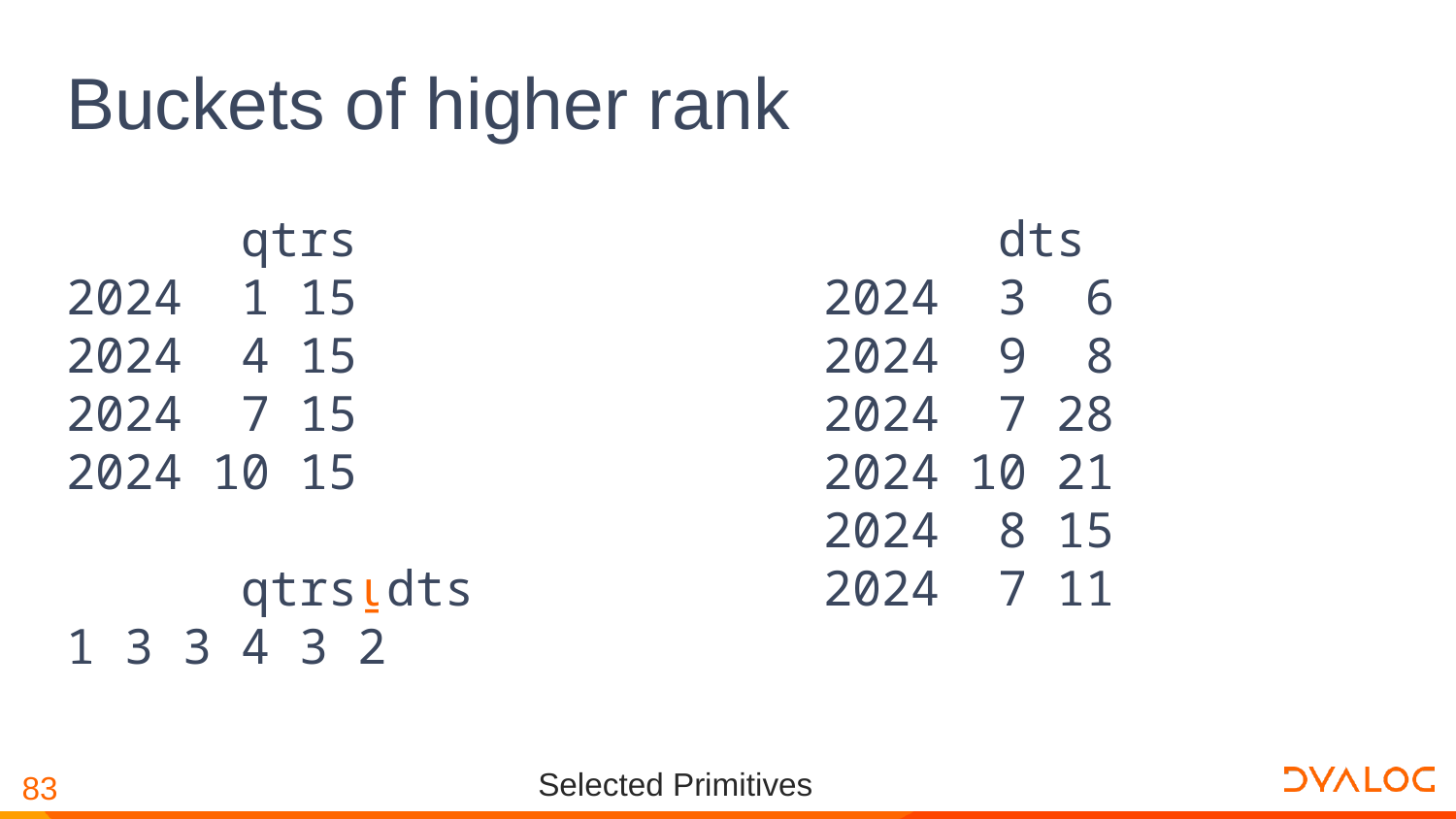

# Buckets of higher rank
      qtrs
2024  1 15
2024  4 15
2024  7 15
2024 10 15

      qtrs⍸dts
1 3 3 4 3 2
      dts
2024  3  6
2024  9  8
2024  7 28
2024 10 21
2024  8 15
2024  7 11